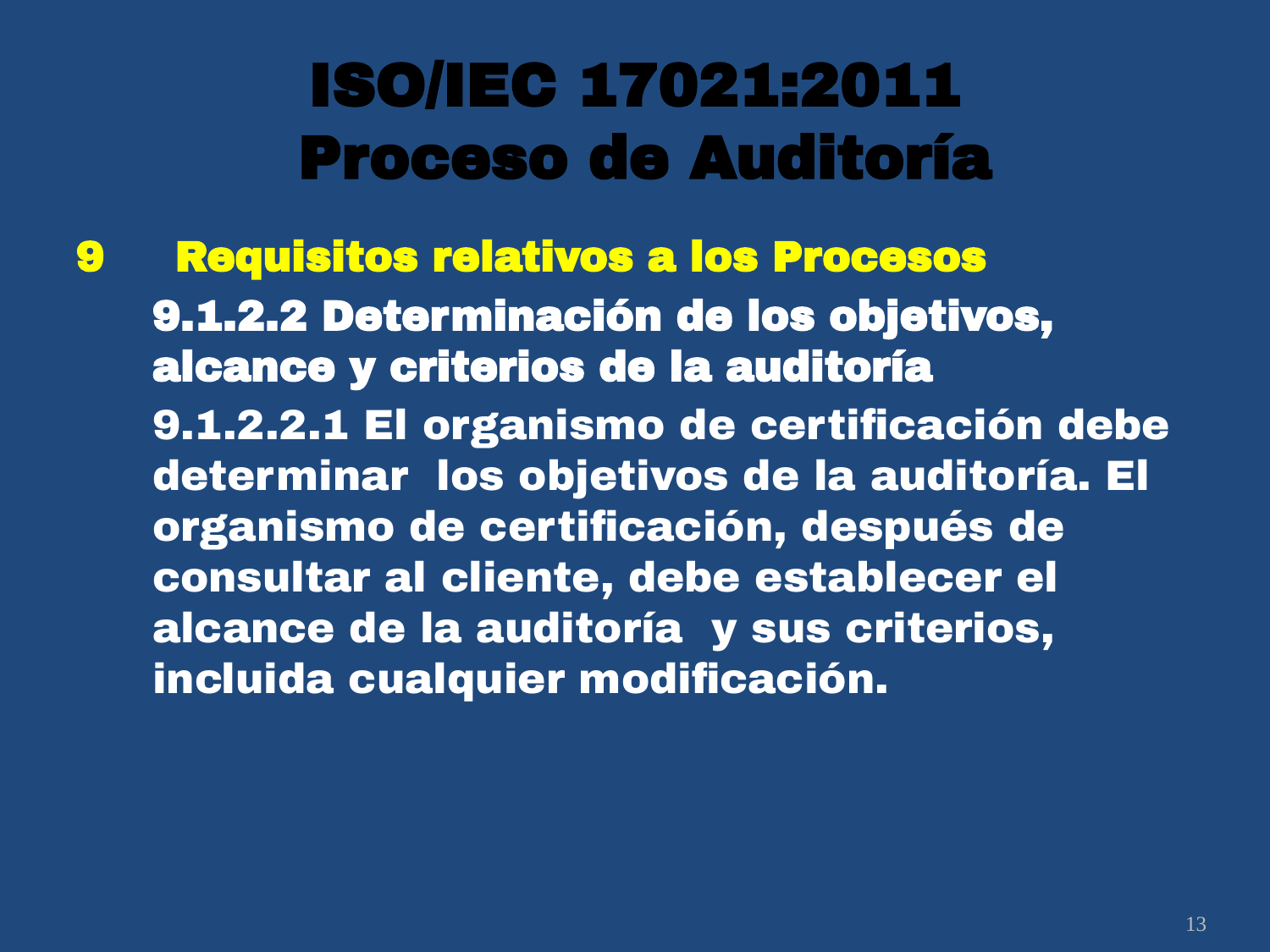

# ISO/IEC 17021:2011 Proceso de Auditoría
9	 Requisitos relativos a los Procesos
	9.1.2.2 Determinación de los objetivos, alcance y criterios de la auditoría
	9.1.2.2.1 El organismo de certificación debe determinar  los objetivos de la auditoría. El organismo de certificación, después de consultar al cliente, debe establecer el alcance de la auditoría  y sus criterios, incluida cualquier modificación.
13